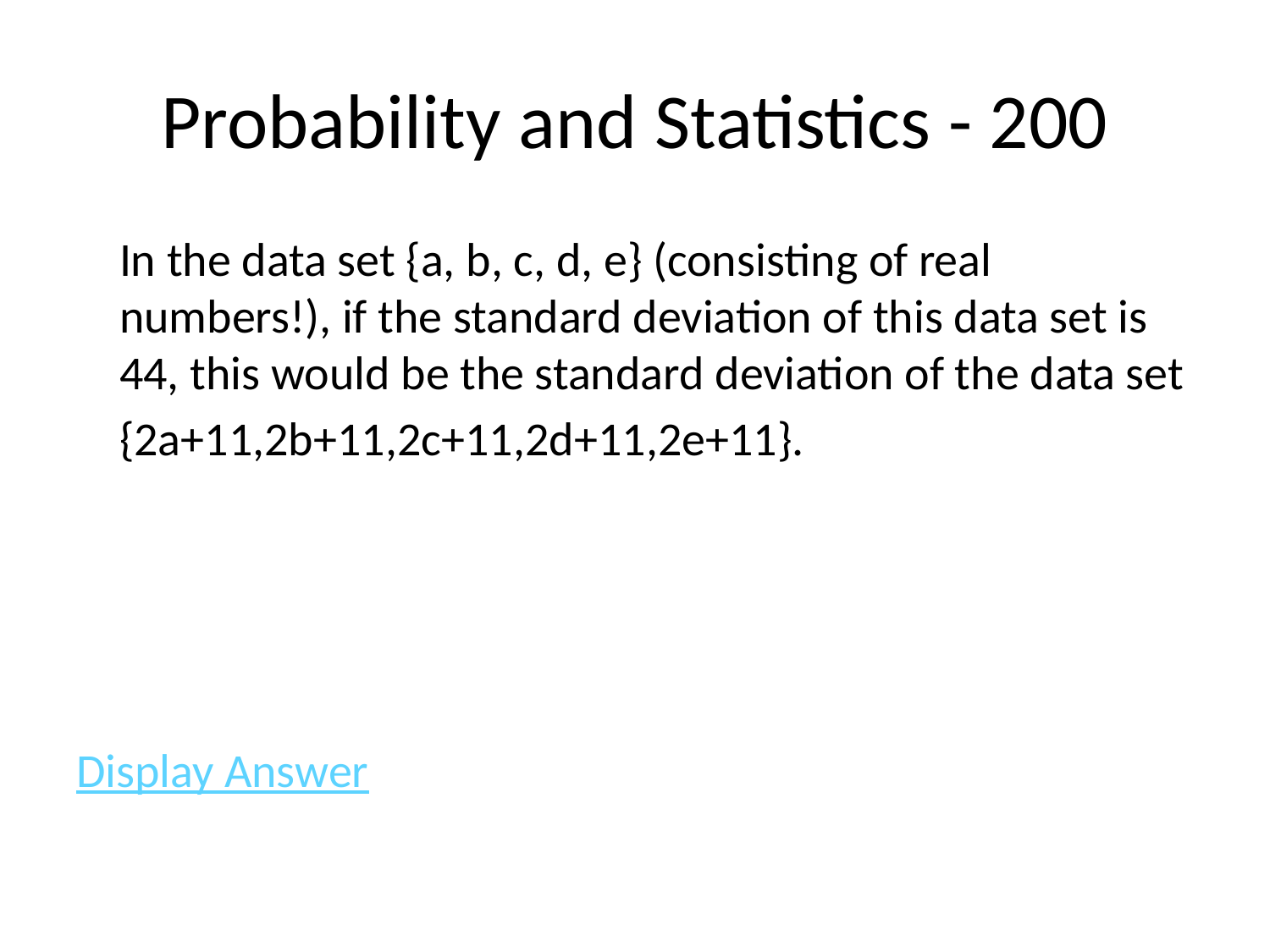

# Probability and Statistics - 200

    In the data set {a, b, c, d, e} (consisting of real numbers!), if the standard deviation of this data set is 44, this would be the standard deviation of the data set
		{2a+11,2b+11,2c+11,2d+11,2e+11}.

Display Answer